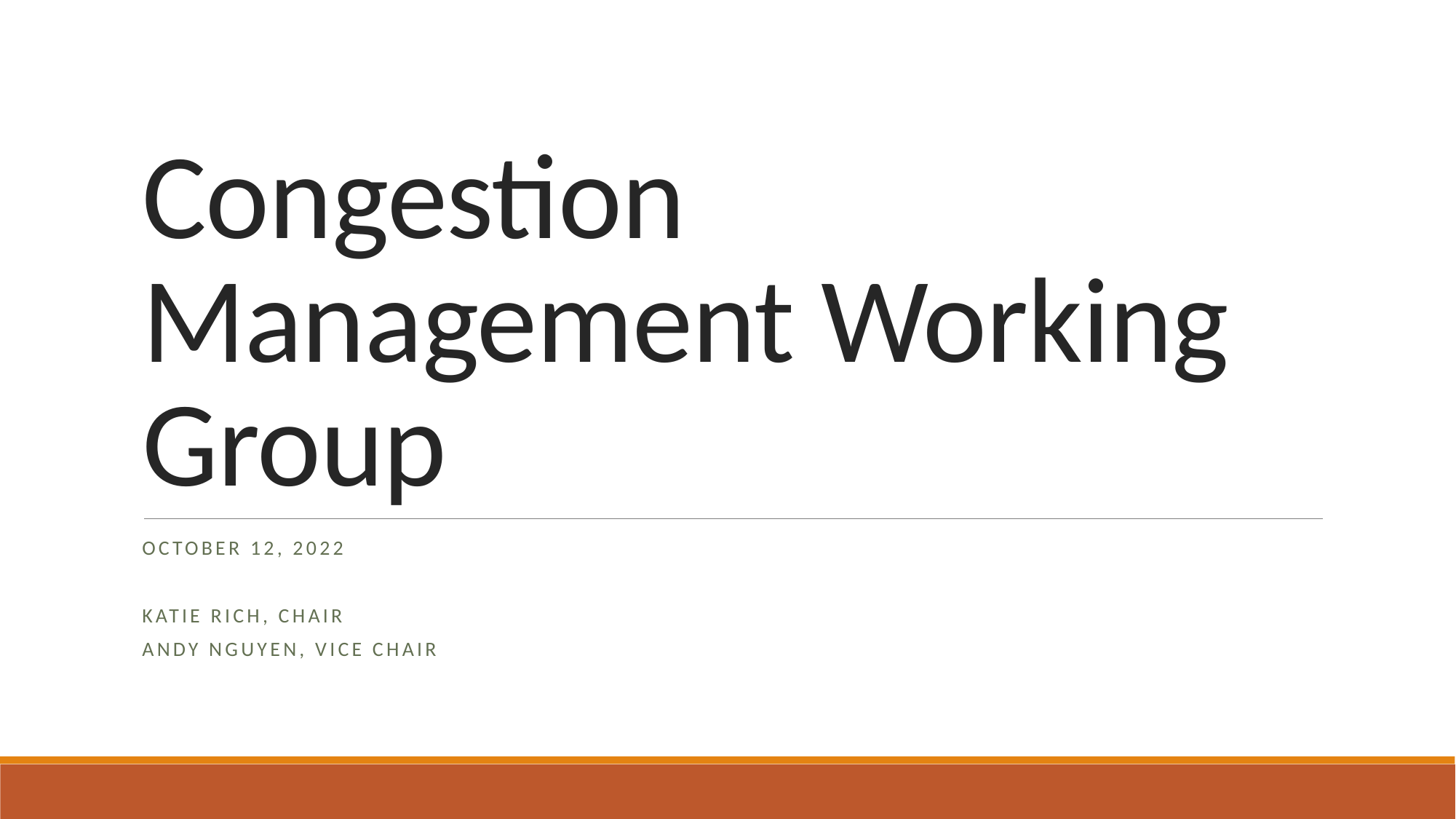

# Congestion Management Working Group
October 12, 2022

Katie Rich, Chair
Andy Nguyen, Vice Chair